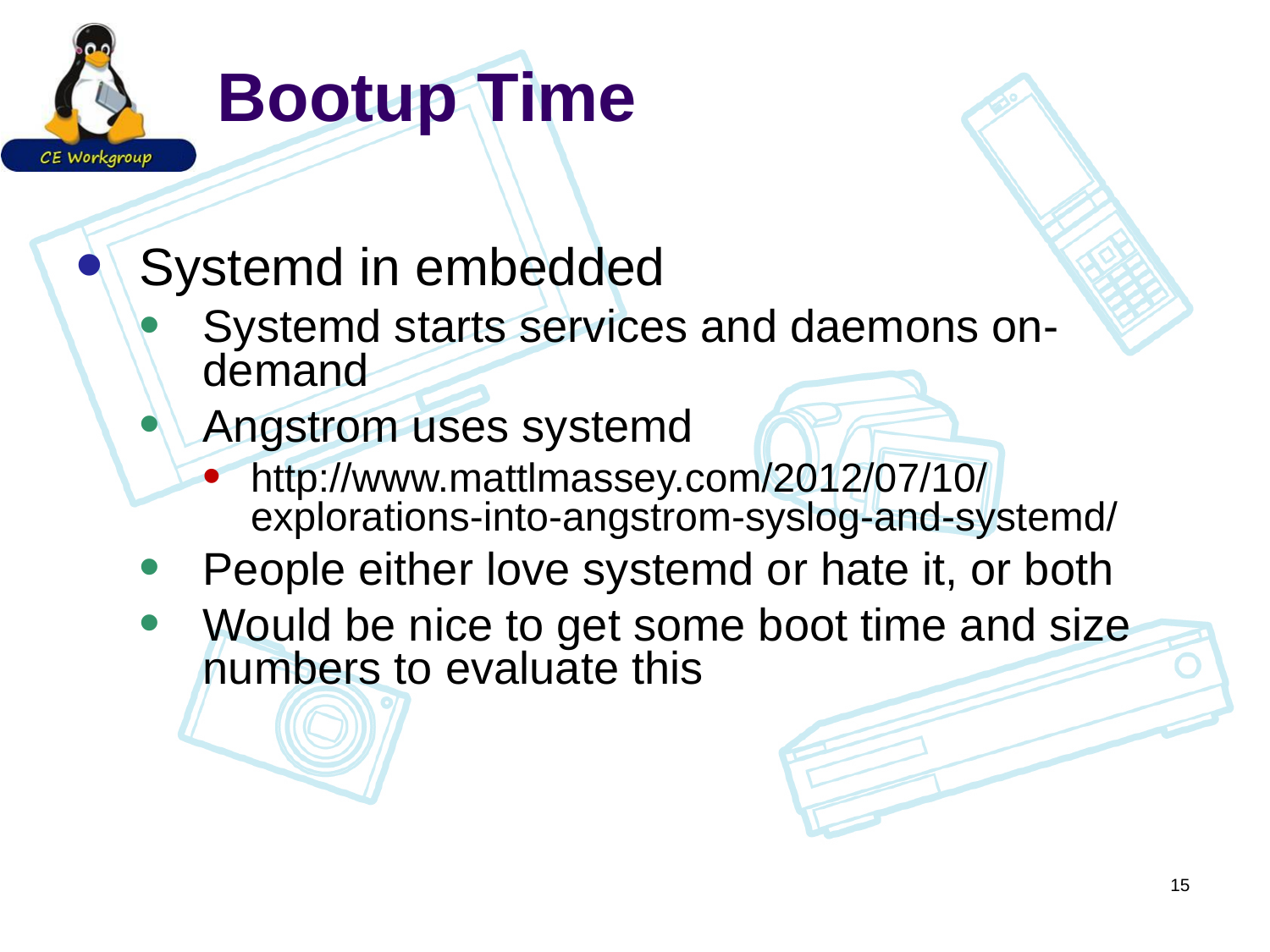

# Bootup Time
Systemd in embedded
Systemd starts services and daemons on-demand
Angstrom uses systemd
http://www.mattlmassey.com/2012/07/10/explorations-into-angstrom-syslog-and-systemd/
People either love systemd or hate it, or both
Would be nice to get some boot time and size numbers to evaluate this
15